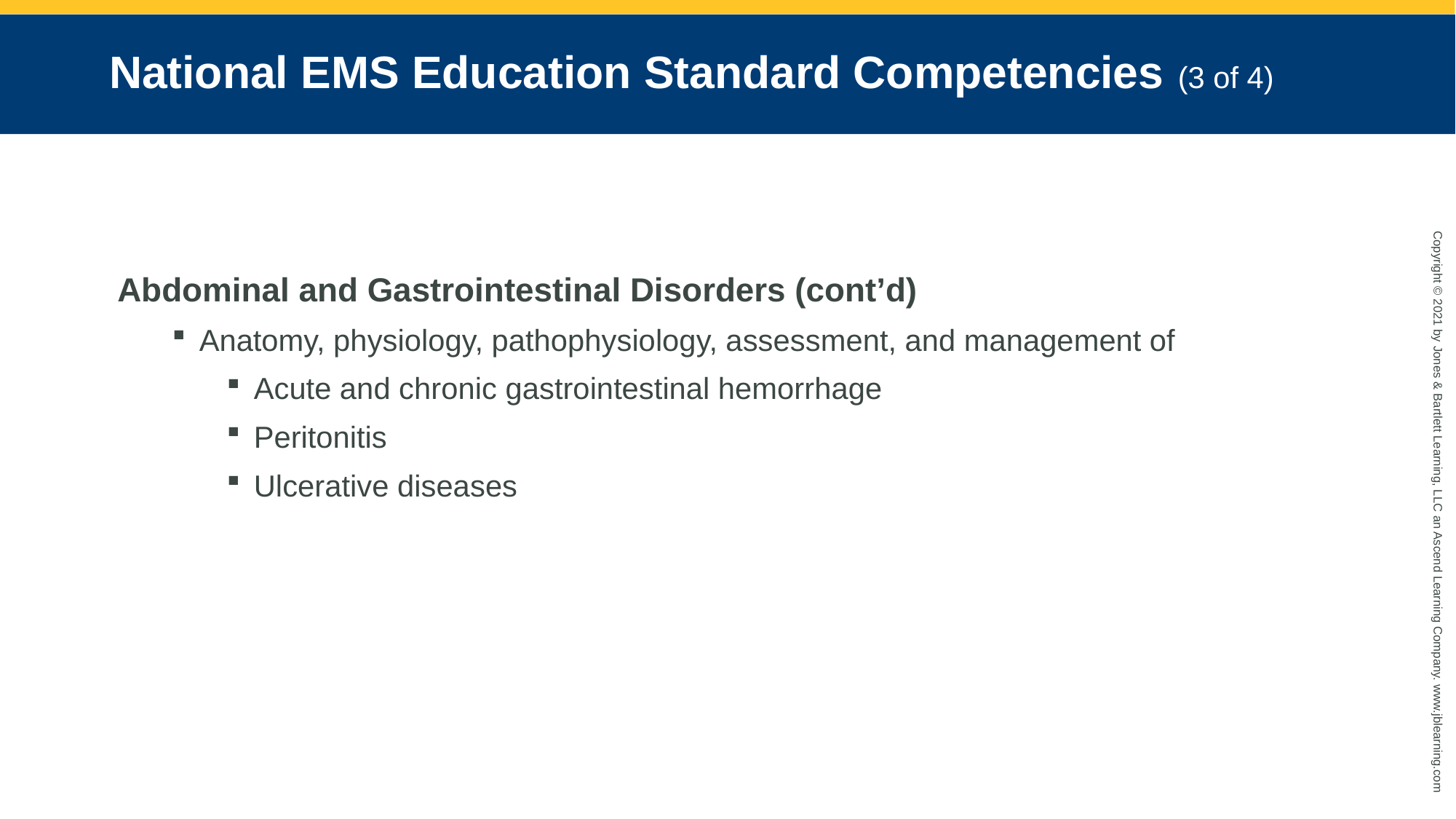

# National EMS Education Standard Competencies (3 of 4)
Abdominal and Gastrointestinal Disorders (cont’d)
Anatomy, physiology, pathophysiology, assessment, and management of
Acute and chronic gastrointestinal hemorrhage
Peritonitis
Ulcerative diseases